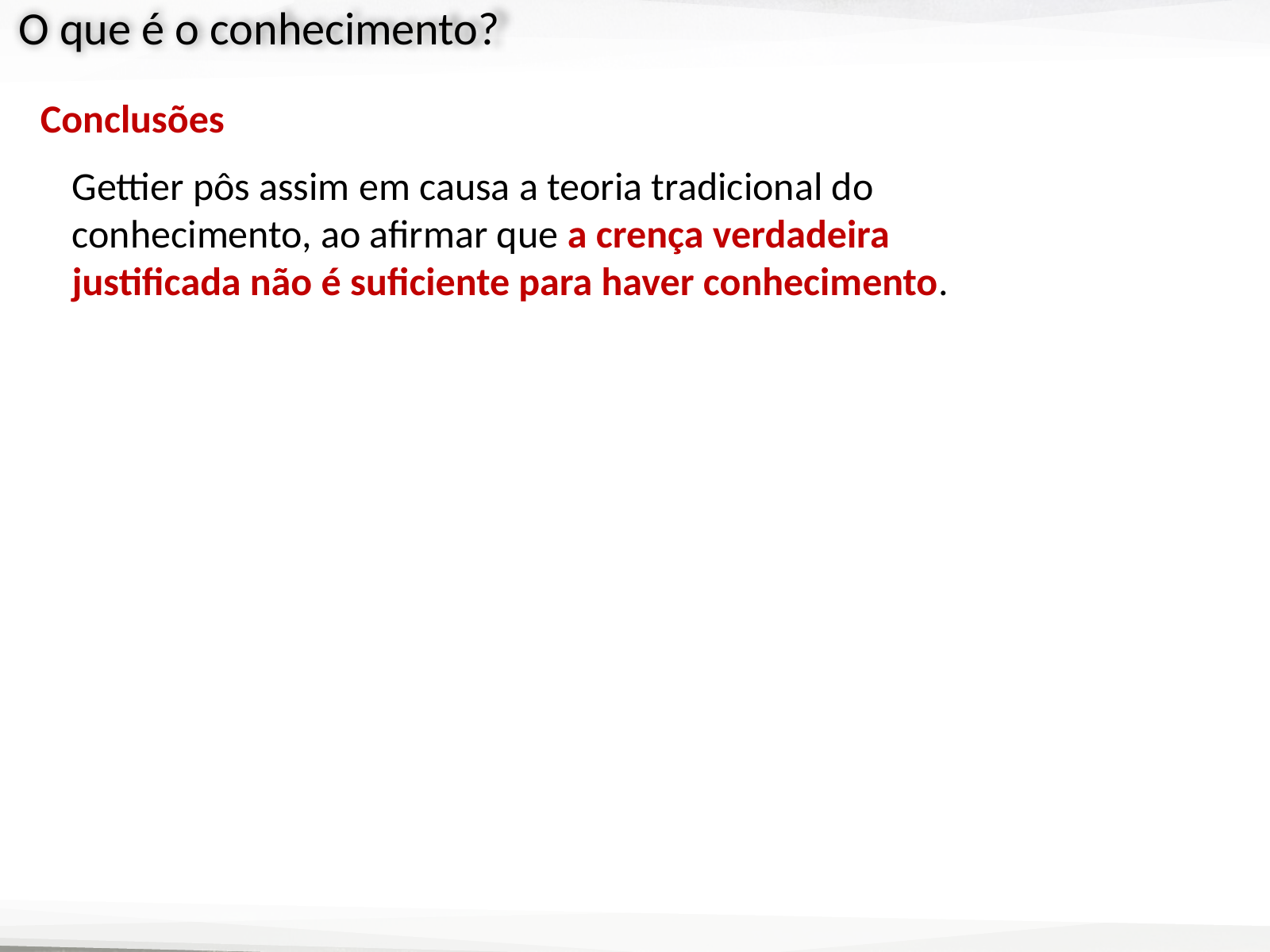

Conclusões
Gettier pôs assim em causa a teoria tradicional do conhecimento, ao afirmar que a crença verdadeira justificada não é suficiente para haver conhecimento.